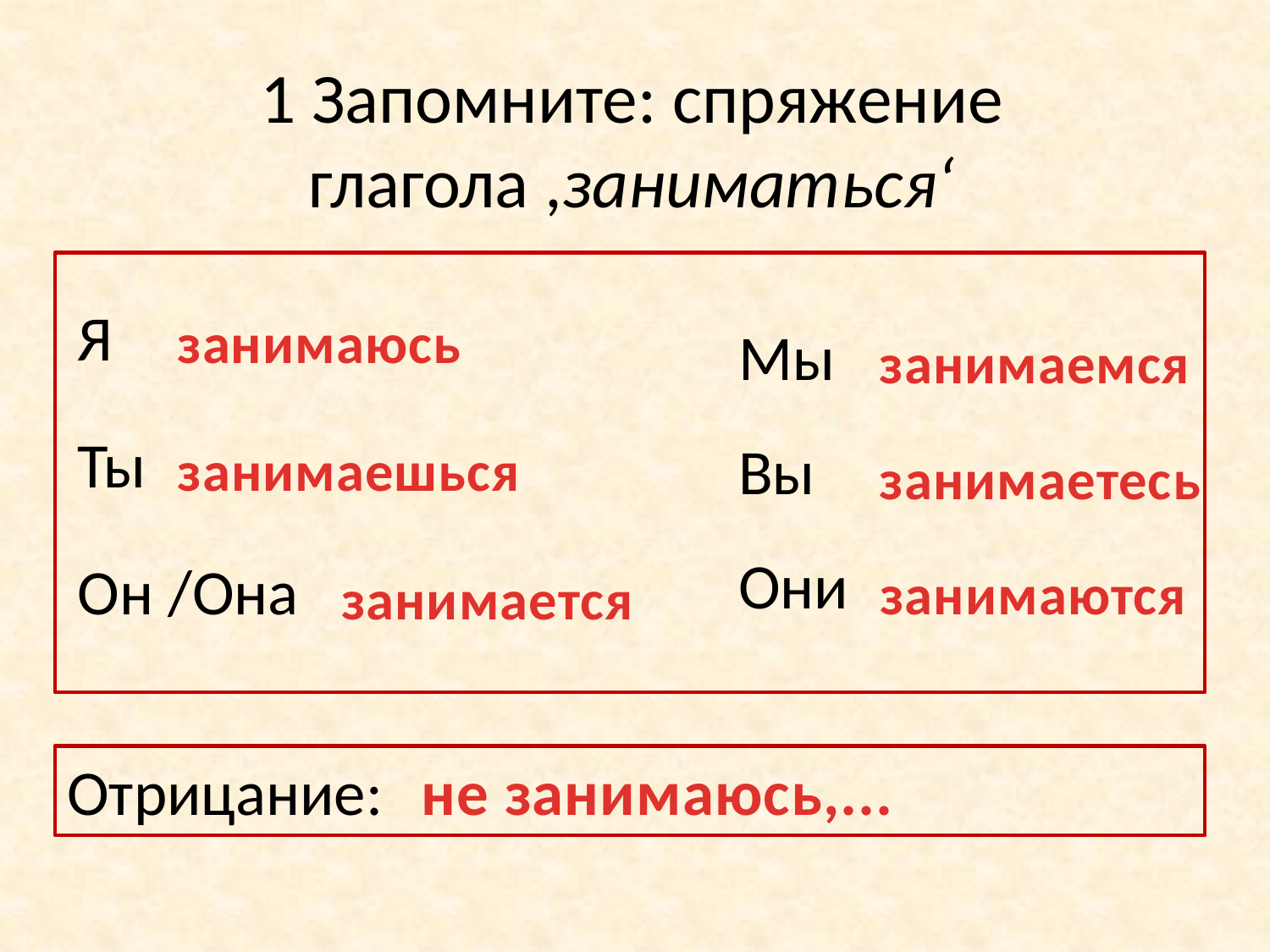

1 Запомните: спряжение глагола ,заниматься‘

Я
Ты
Он /Она
занимаюсь
Мы
Вы
Они
занимаемся
занимаешься
занимаетесь
занимаются
занимается

не занимаюсь,...
Отрицание: